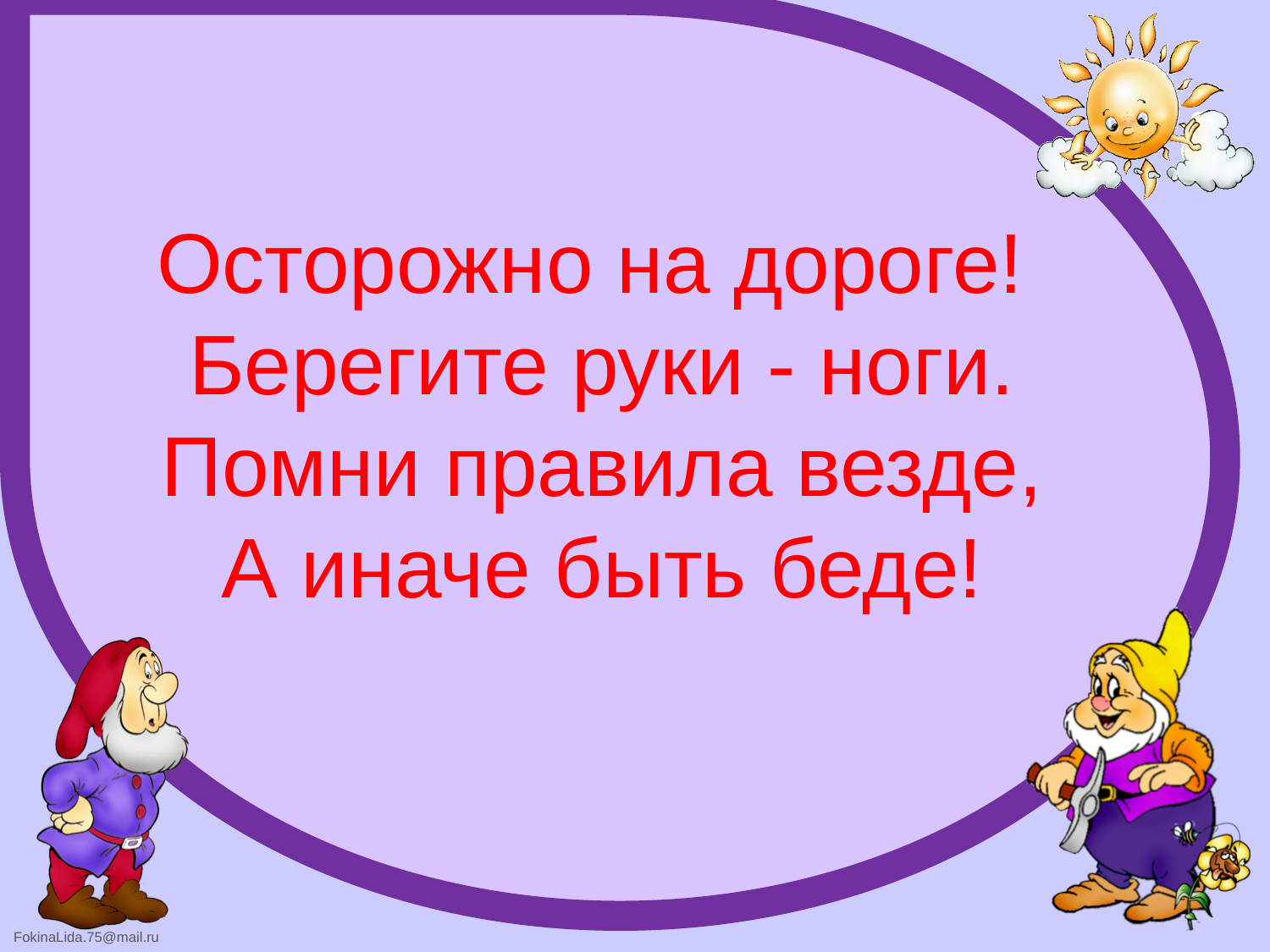

Осторожно на дороге!
 Берегите руки - ноги.
 Помни правила везде,
 А иначе быть беде!